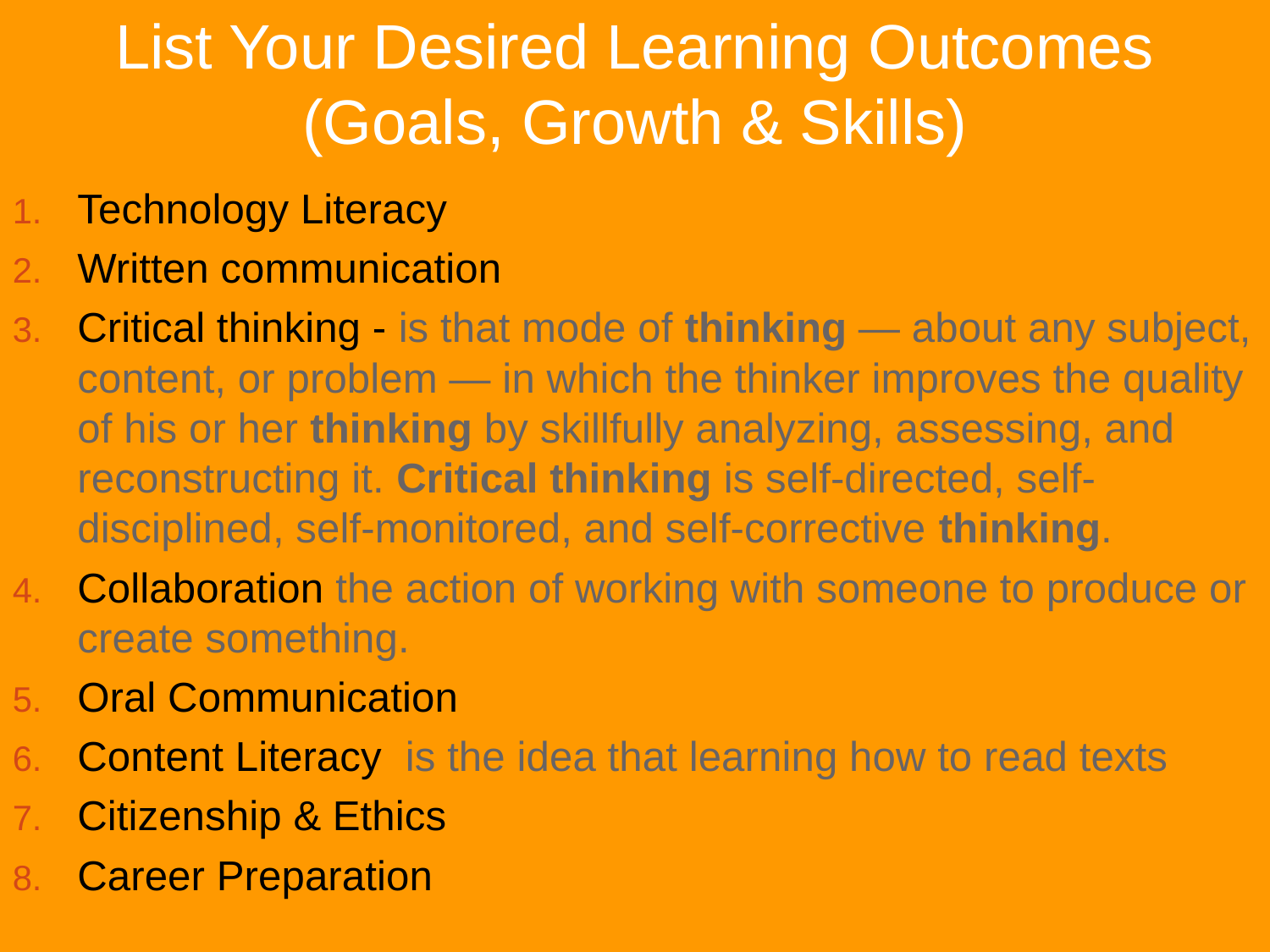

# List Your Desired Learning Outcomes (Goals, Growth & Skills)

Technology Literacy
Written communication
Critical thinking - is that mode of thinking — about any subject, content, or problem — in which the thinker improves the quality of his or her thinking by skillfully analyzing, assessing, and reconstructing it. Critical thinking is self-directed, self-disciplined, self-monitored, and self-corrective thinking.
Collaboration the action of working with someone to produce or create something.
Oral Communication
Content Literacy  is the idea that learning how to read texts
Citizenship & Ethics
Career Preparation